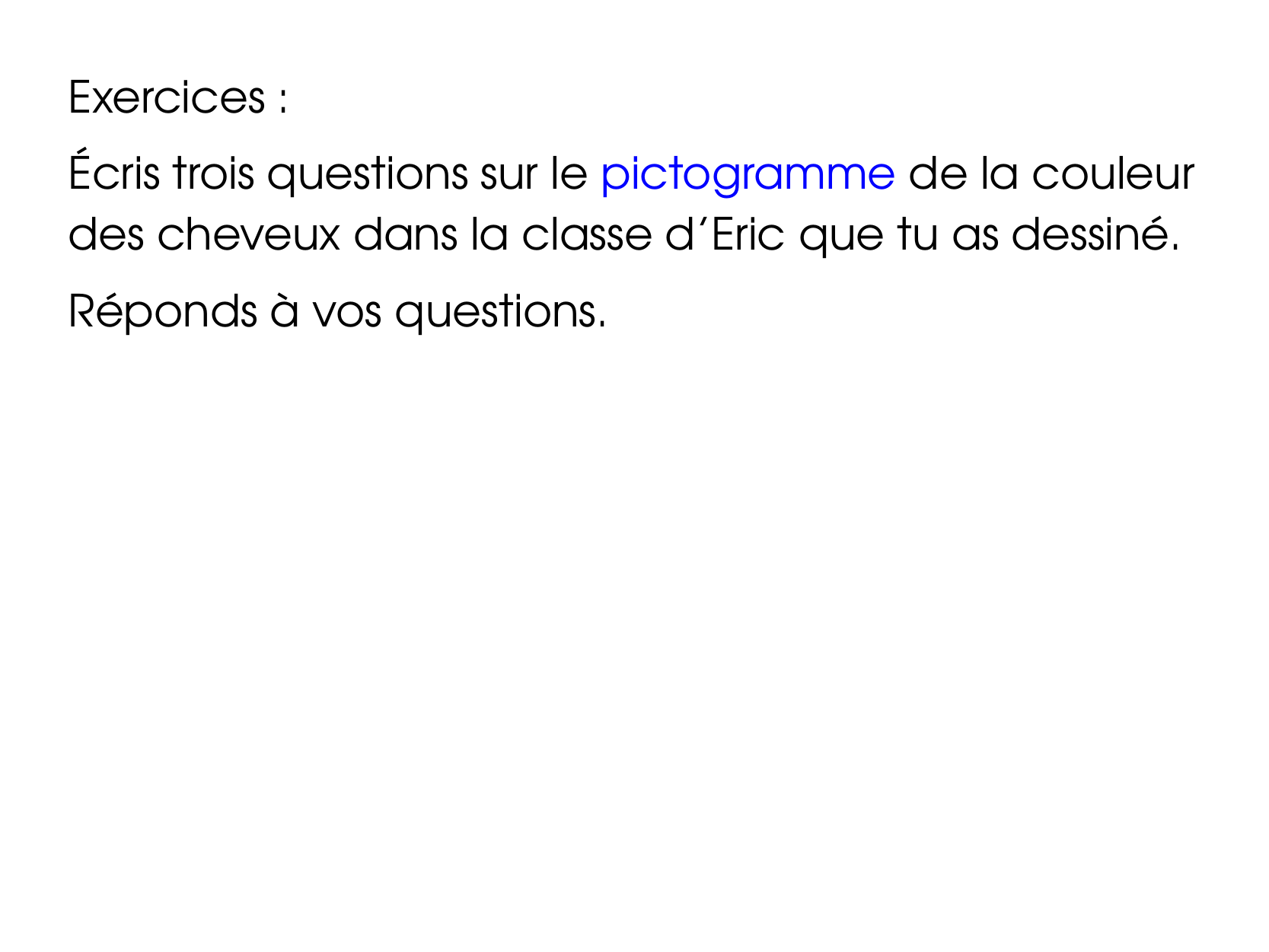

Exercices :
Écris trois questions sur le pictogramme de la couleur des cheveux dans la classe d’Eric que tu as dessiné.
Réponds à vos questions.